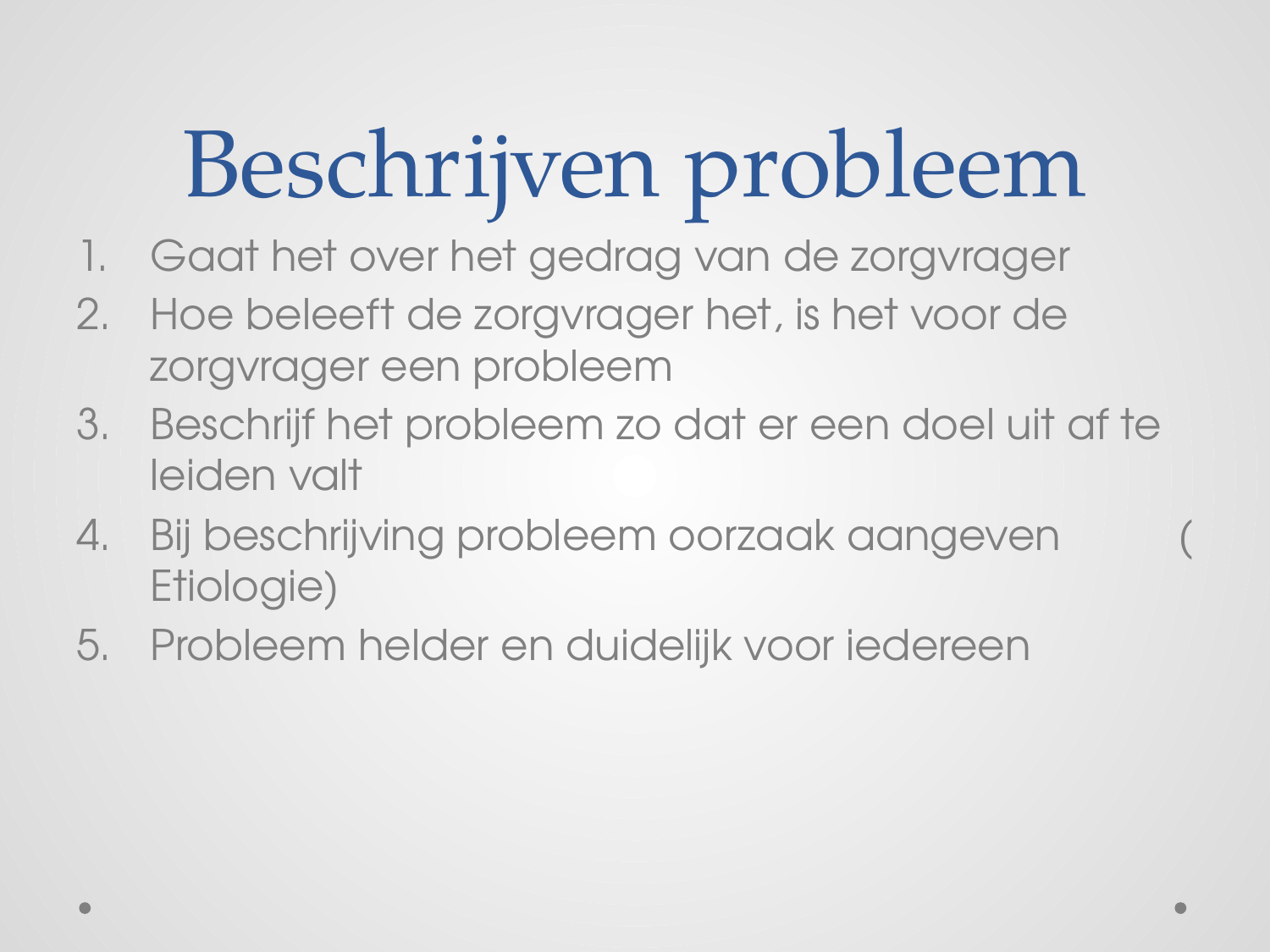

# Beschrijven probleem
Gaat het over het gedrag van de zorgvrager
Hoe beleeft de zorgvrager het, is het voor de zorgvrager een probleem
Beschrijf het probleem zo dat er een doel uit af te leiden valt
Bij beschrijving probleem oorzaak aangeven          ( Etiologie)
Probleem helder en duidelijk voor iedereen